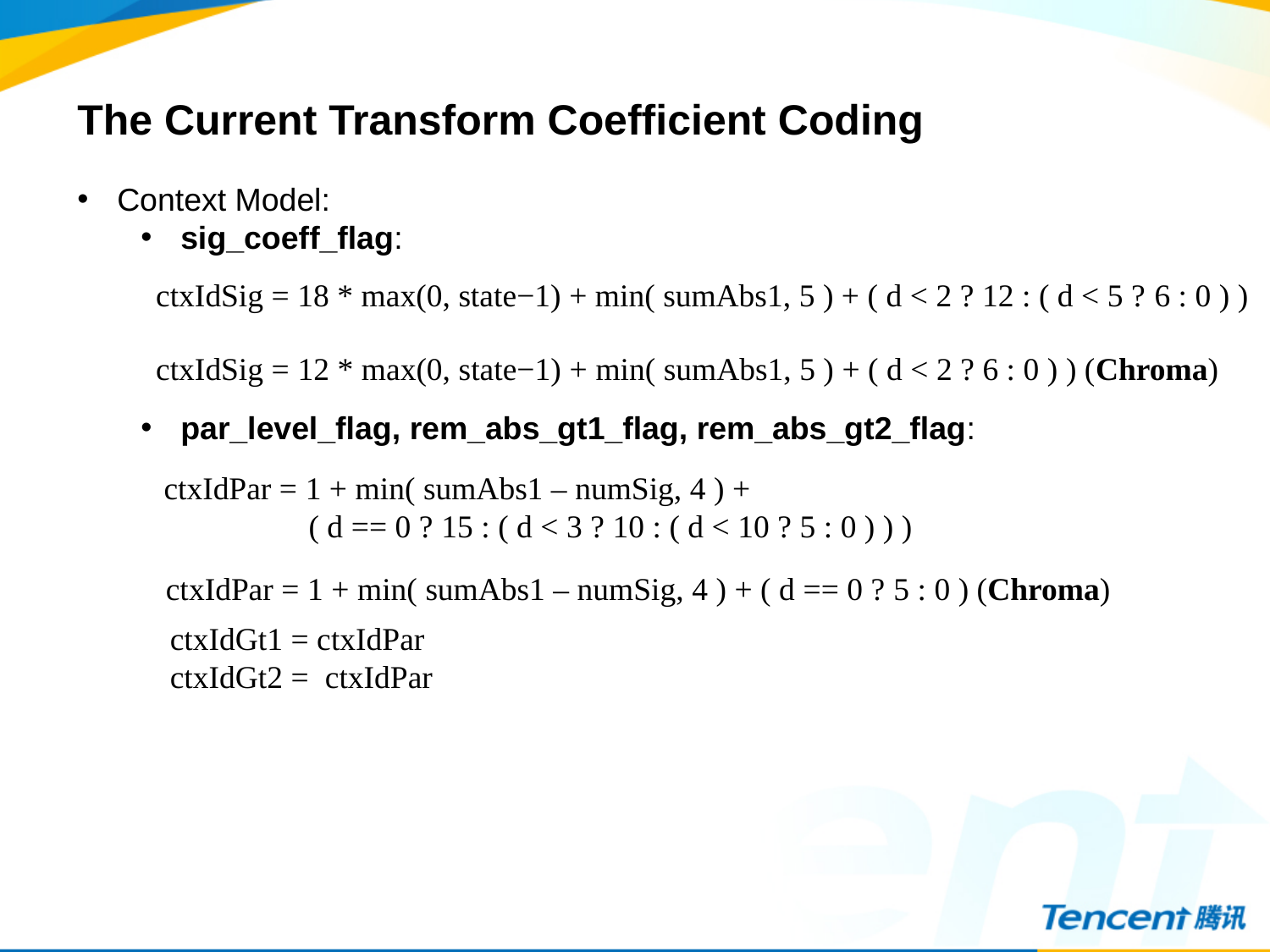

The Current Transform Coefficient Coding
Context Model:
sig_coeff_flag:

par_level_flag, rem_abs_gt1_flag, rem_abs_gt2_flag:

ctxIdSig = 18 * max(0, state−1) + min( sumAbs1, 5 ) + ( d < 2 ? 12 : ( d < 5 ? 6 : 0 ) )
ctxIdSig = 12 * max(0, state−1) + min( sumAbs1, 5 ) + ( d < 2 ? 6 : 0 ) ) (Chroma)
ctxIdPar = 1 + min( sumAbs1 – numSig, 4 ) +
                  ( d == 0 ? 15 : ( d < 3 ? 10 : ( d < 10 ? 5 : 0 ) ) )
ctxIdPar = 1 + min( sumAbs1 – numSig, 4 ) + ( d == 0 ? 5 : 0 ) (Chroma)
			ctxIdGt1 = ctxIdPar
			ctxIdGt2 =  ctxIdPar